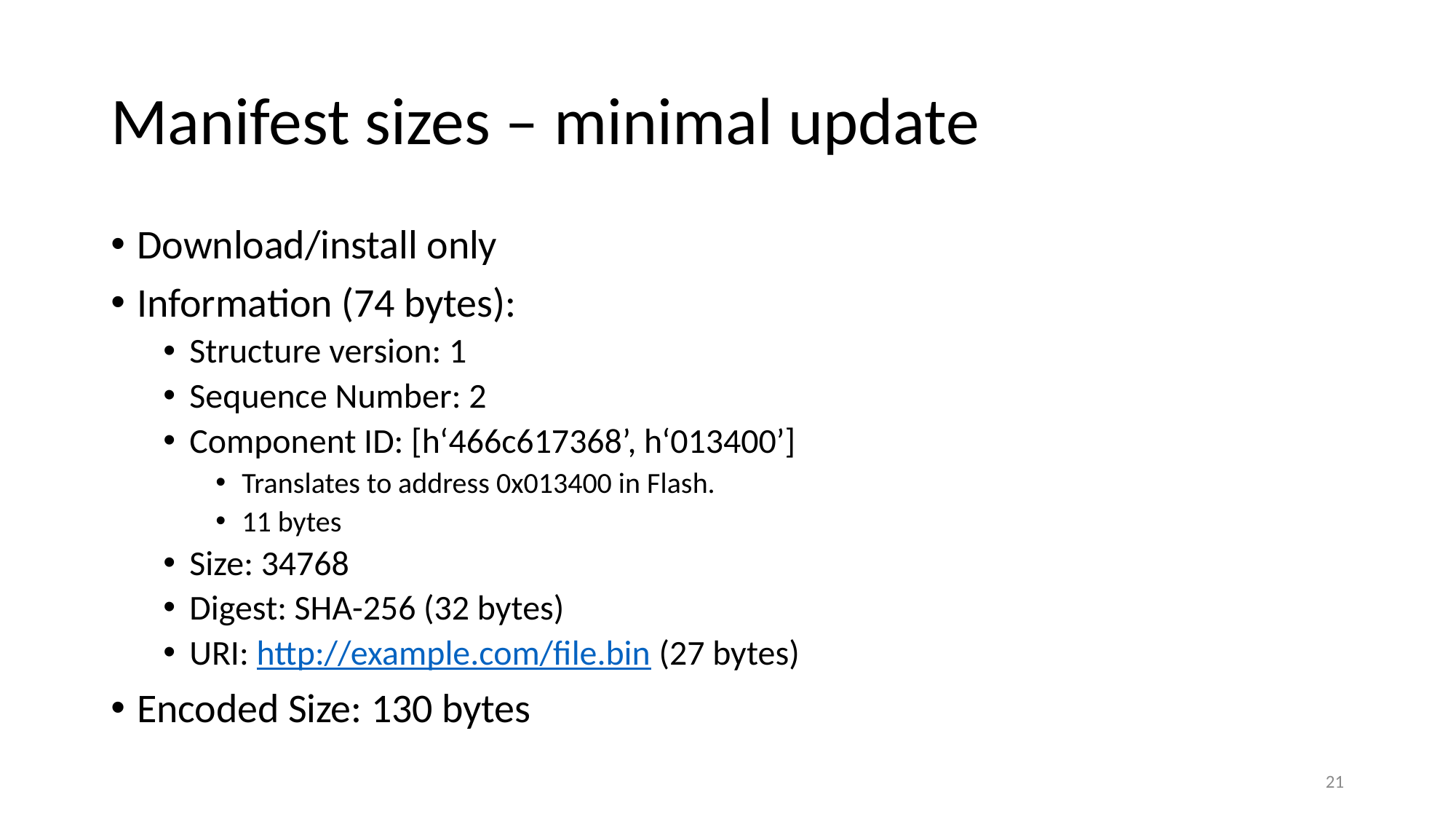

# Manifest sizes – minimal update
Download/install only
Information (74 bytes):
Structure version: 1
Sequence Number: 2
Component ID: [h‘466c617368’, h‘013400’]
Translates to address 0x013400 in Flash.
11 bytes
Size: 34768
Digest: SHA-256 (32 bytes)
URI: http://example.com/file.bin (27 bytes)
Encoded Size: 130 bytes
21